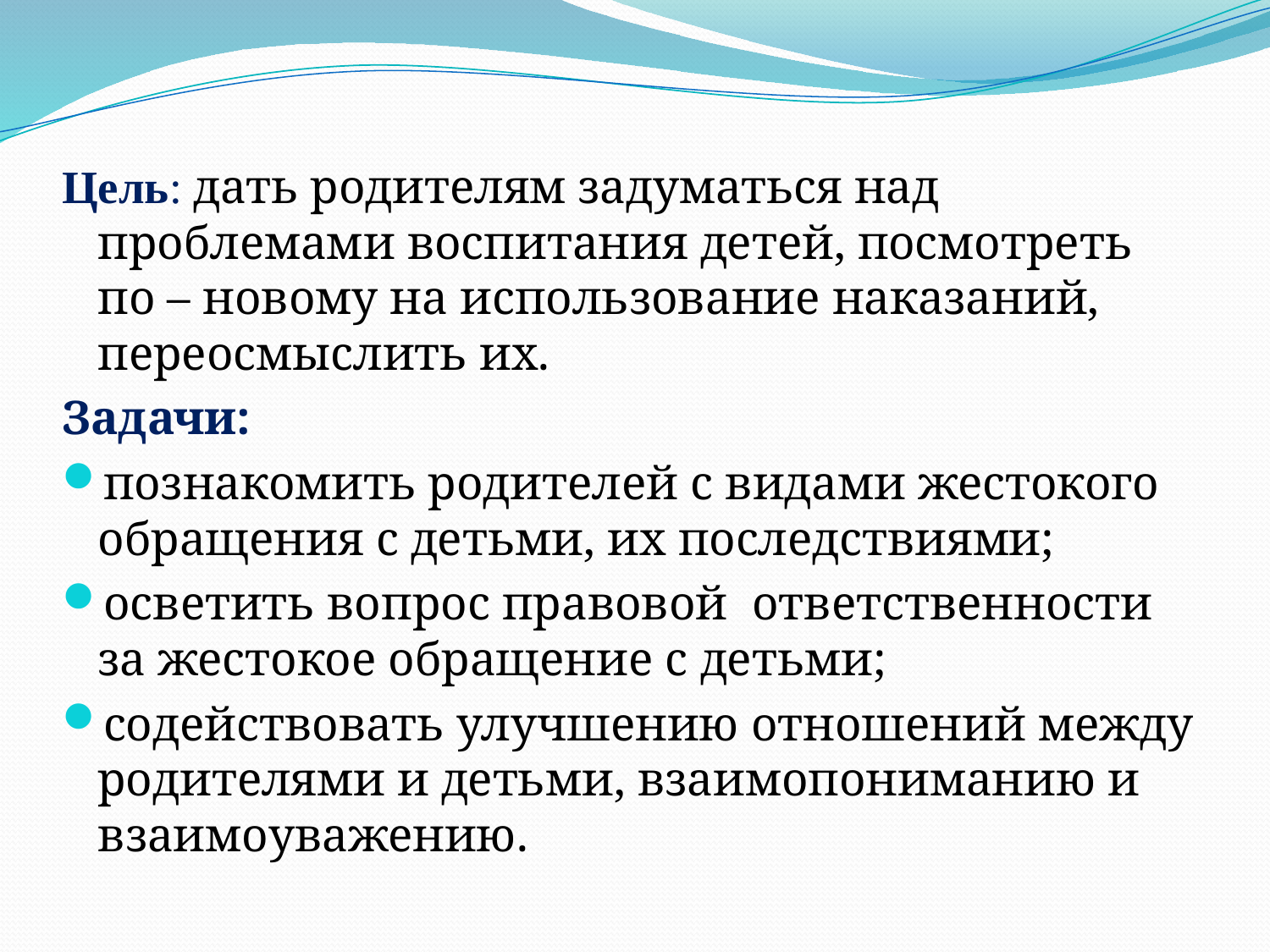

Цель: дать родителям задуматься над проблемами воспитания детей, посмотреть  по – новому на использование наказаний, переосмыслить их.
Задачи:
познакомить родителей с видами жестокого обращения с детьми, их последствиями;
осветить вопрос правовой  ответственности за жестокое обращение с детьми;
содействовать улучшению отношений между родителями и детьми, взаимопониманию и взаимоуважению.